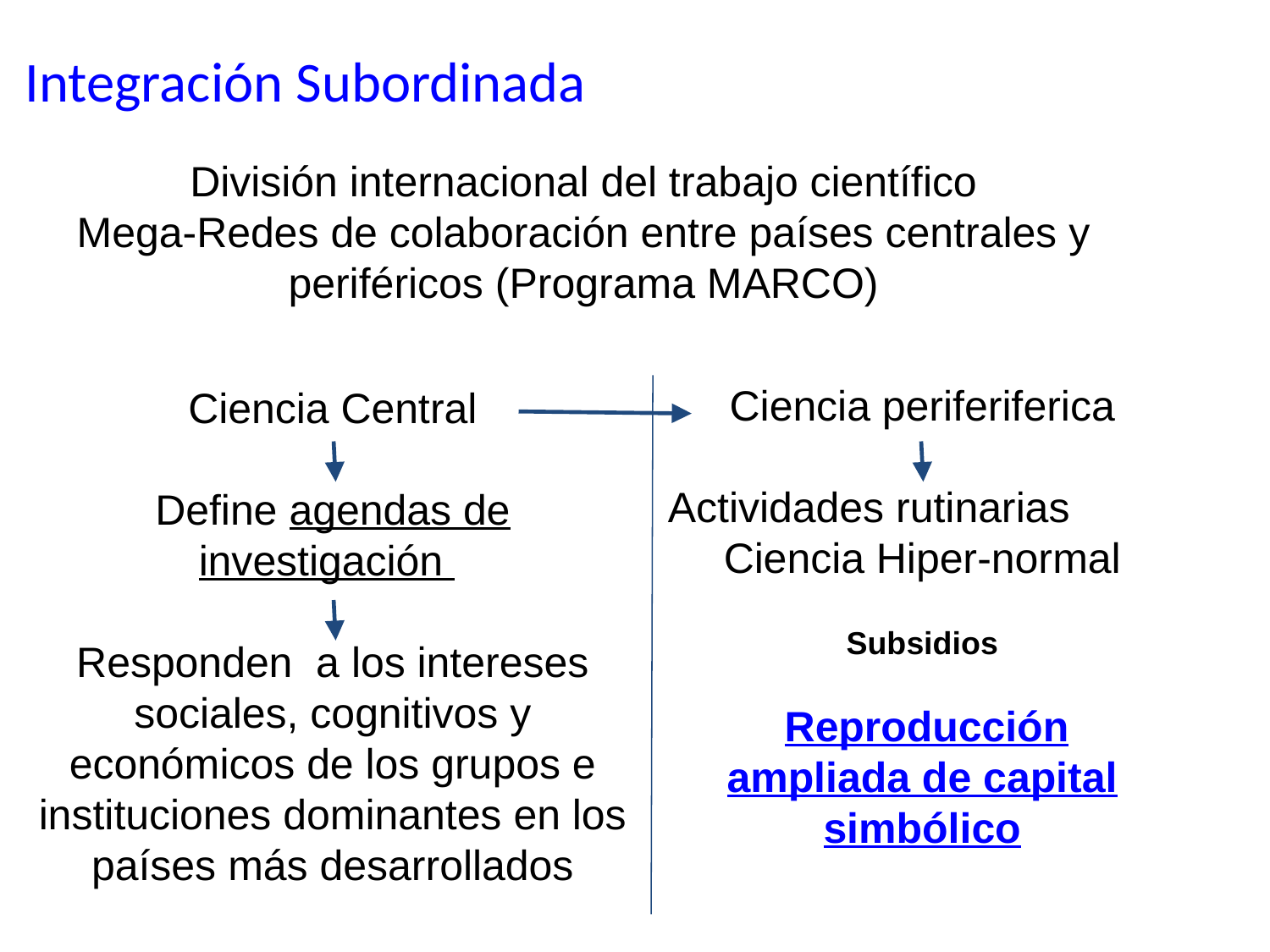

# Integración Subordinada
División internacional del trabajo científico
Mega-Redes de colaboración entre países centrales y periféricos (Programa MARCO)

Ciencia periferiferica

Actividades rutinarias          Ciencia Hiper-normal

Ciencia Central

Define agendas de investigación

Responden  a los intereses sociales, cognitivos y económicos de los grupos e instituciones dominantes en los países más desarrollados
Subsidios

 Reproducción ampliada de capital simbólico